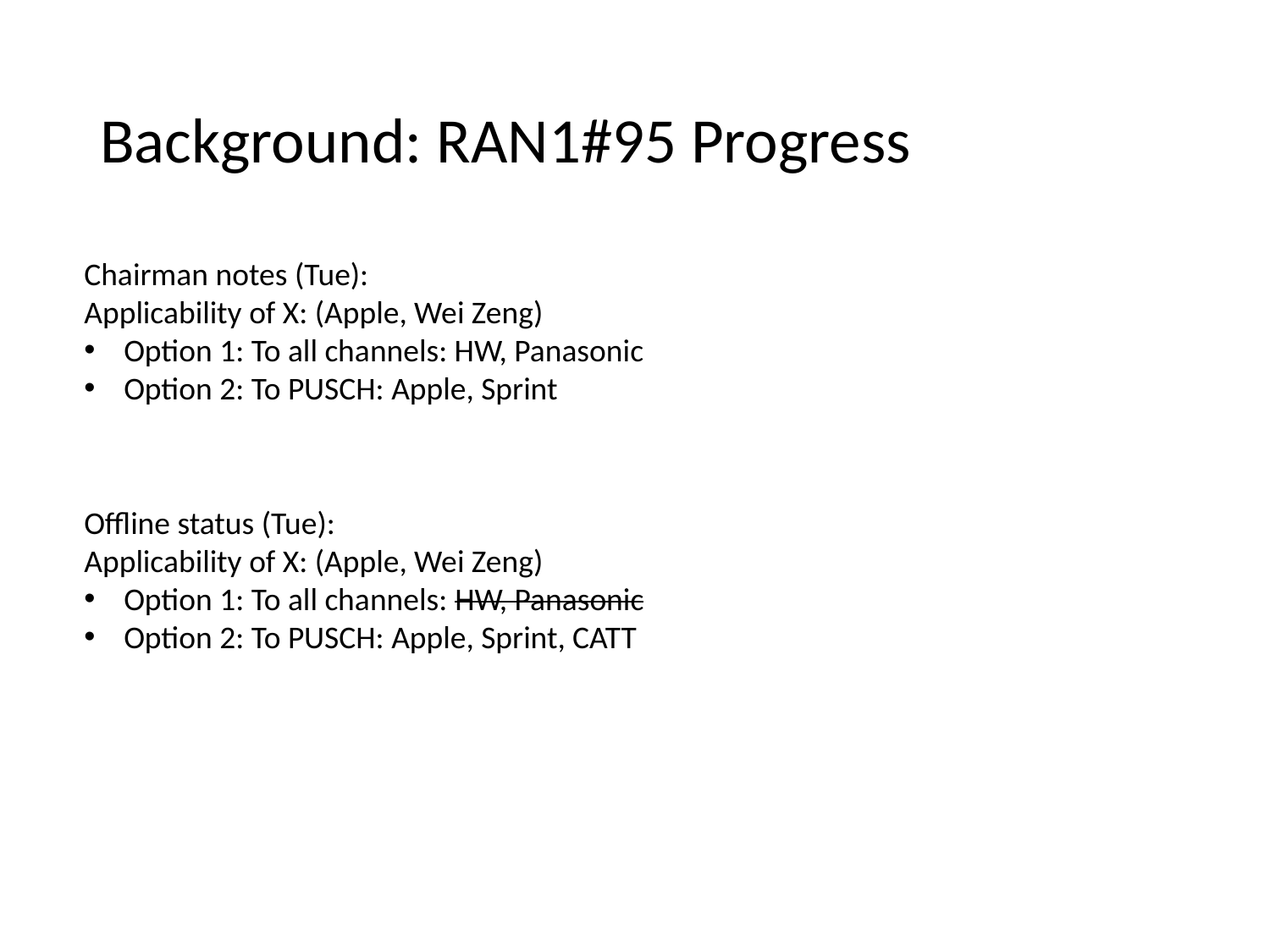

# Background: RAN1#95 Progress
Chairman notes (Tue):
Applicability of X: (Apple, Wei Zeng)
Option 1: To all channels: HW, Panasonic
Option 2: To PUSCH: Apple, Sprint
Offline status (Tue):
Applicability of X: (Apple, Wei Zeng)
Option 1: To all channels: HW, Panasonic
Option 2: To PUSCH: Apple, Sprint, CATT